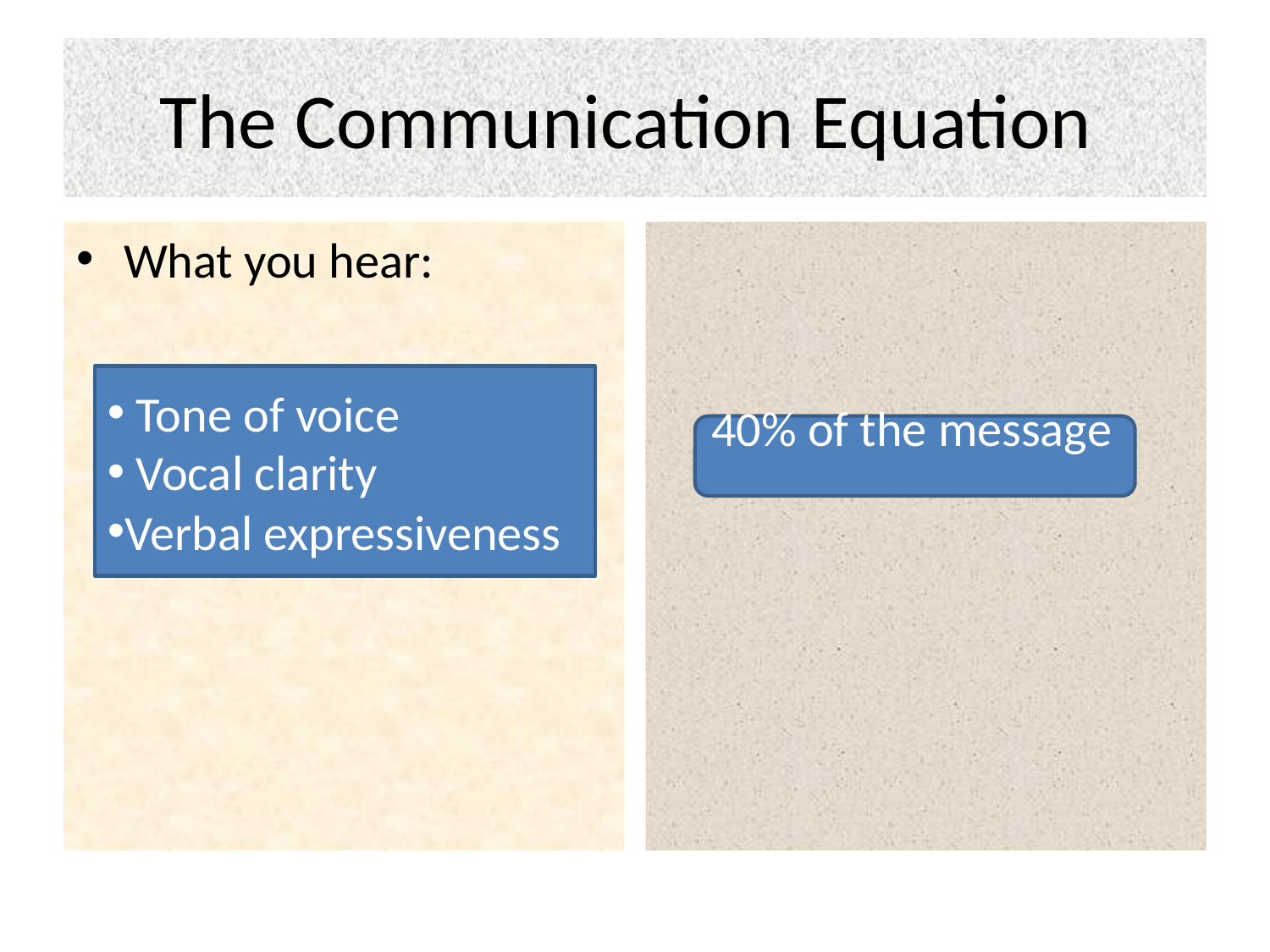

# The Communication Equation
What you hear:

 Tone of voice
 Vocal clarity
Verbal expressiveness
40% of the message